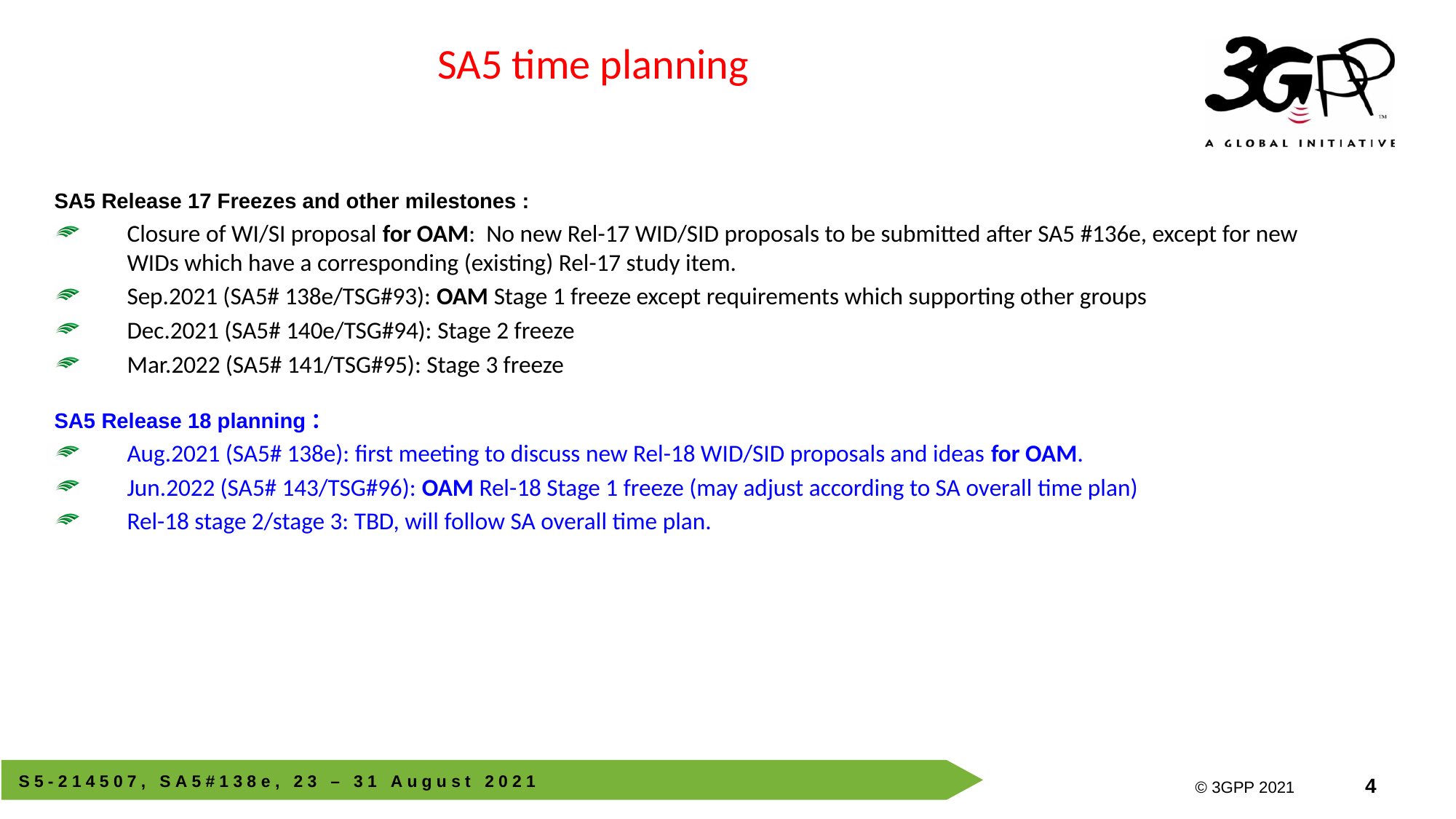

# SA5 time planning
SA5 Release 17 Freezes and other milestones :
Closure of WI/SI proposal for OAM:  No new Rel-17 WID/SID proposals to be submitted after SA5 #136e, except for new WIDs which have a corresponding (existing) Rel-17 study item.
Sep.2021 (SA5# 138e/TSG#93): OAM Stage 1 freeze except requirements which supporting other groups
Dec.2021 (SA5# 140e/TSG#94): Stage 2 freeze
Mar.2022 (SA5# 141/TSG#95): Stage 3 freeze

SA5 Release 18 planning：
Aug.2021 (SA5# 138e): first meeting to discuss new Rel-18 WID/SID proposals and ideas for OAM.
Jun.2022 (SA5# 143/TSG#96): OAM Rel-18 Stage 1 freeze (may adjust according to SA overall time plan)
Rel-18 stage 2/stage 3: TBD, will follow SA overall time plan.